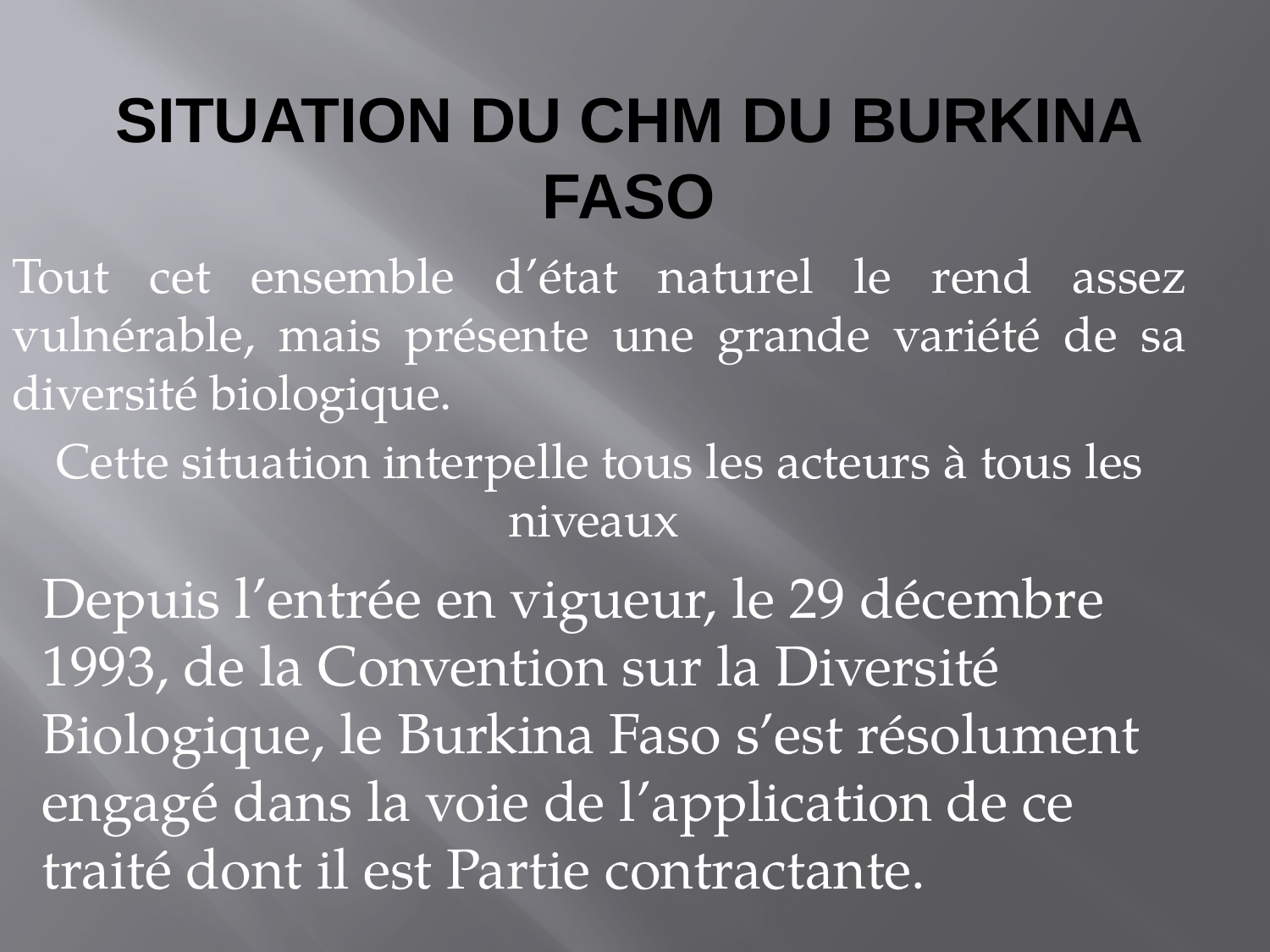

# SITUATION DU CHM DU BURKINA FASO
Tout cet ensemble d’état naturel le rend assez vulnérable, mais présente une grande variété de sa diversité biologique.
Cette situation interpelle tous les acteurs à tous les niveaux
Depuis l’entrée en vigueur, le 29 décembre 1993, de la Convention sur la Diversité Biologique, le Burkina Faso s’est résolument engagé dans la voie de l’application de ce traité dont il est Partie contractante.